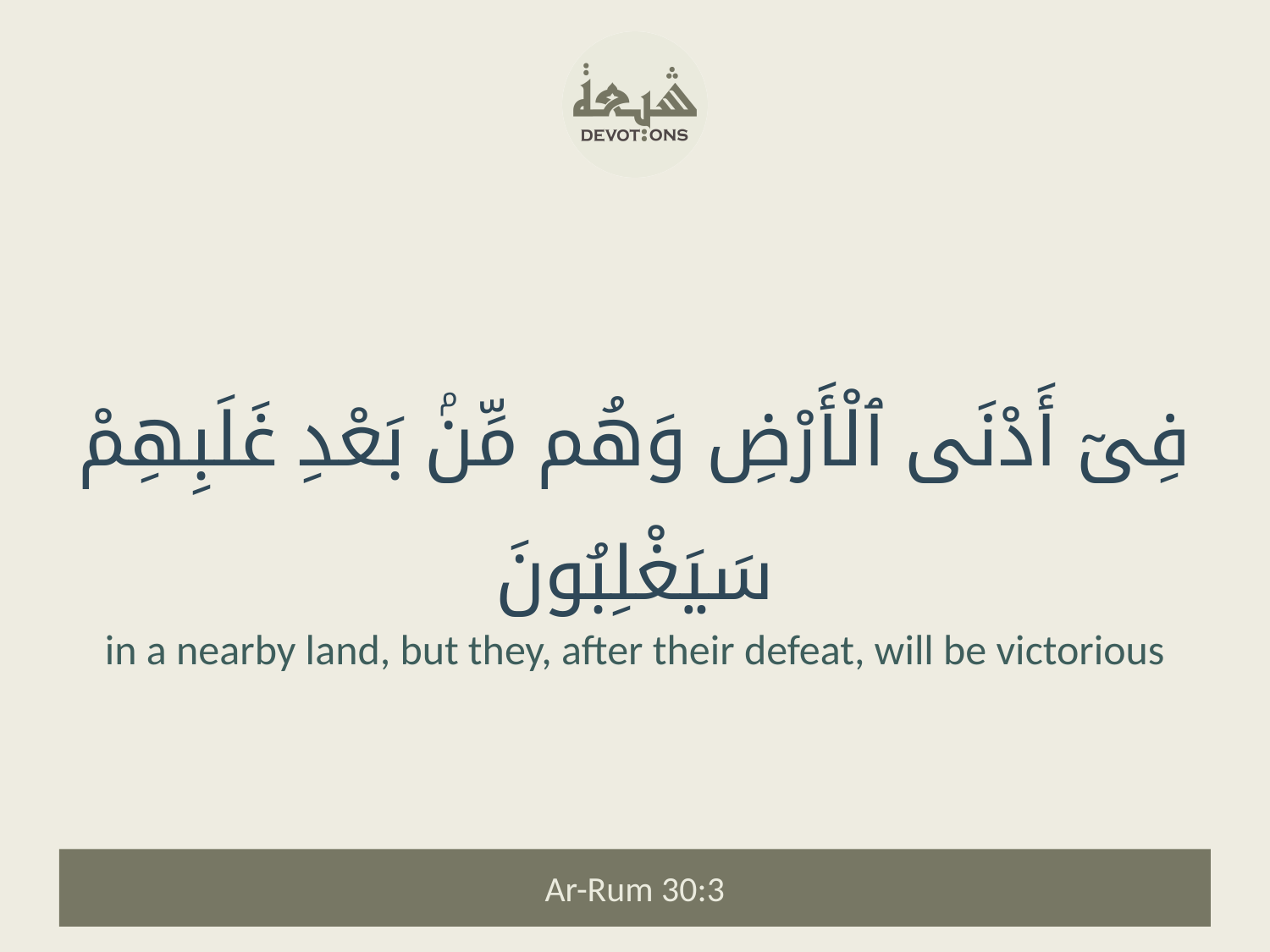

فِىٓ أَدْنَى ٱلْأَرْضِ وَهُم مِّنۢ بَعْدِ غَلَبِهِمْ سَيَغْلِبُونَ
in a nearby land, but they, after their defeat, will be victorious
Ar-Rum 30:3